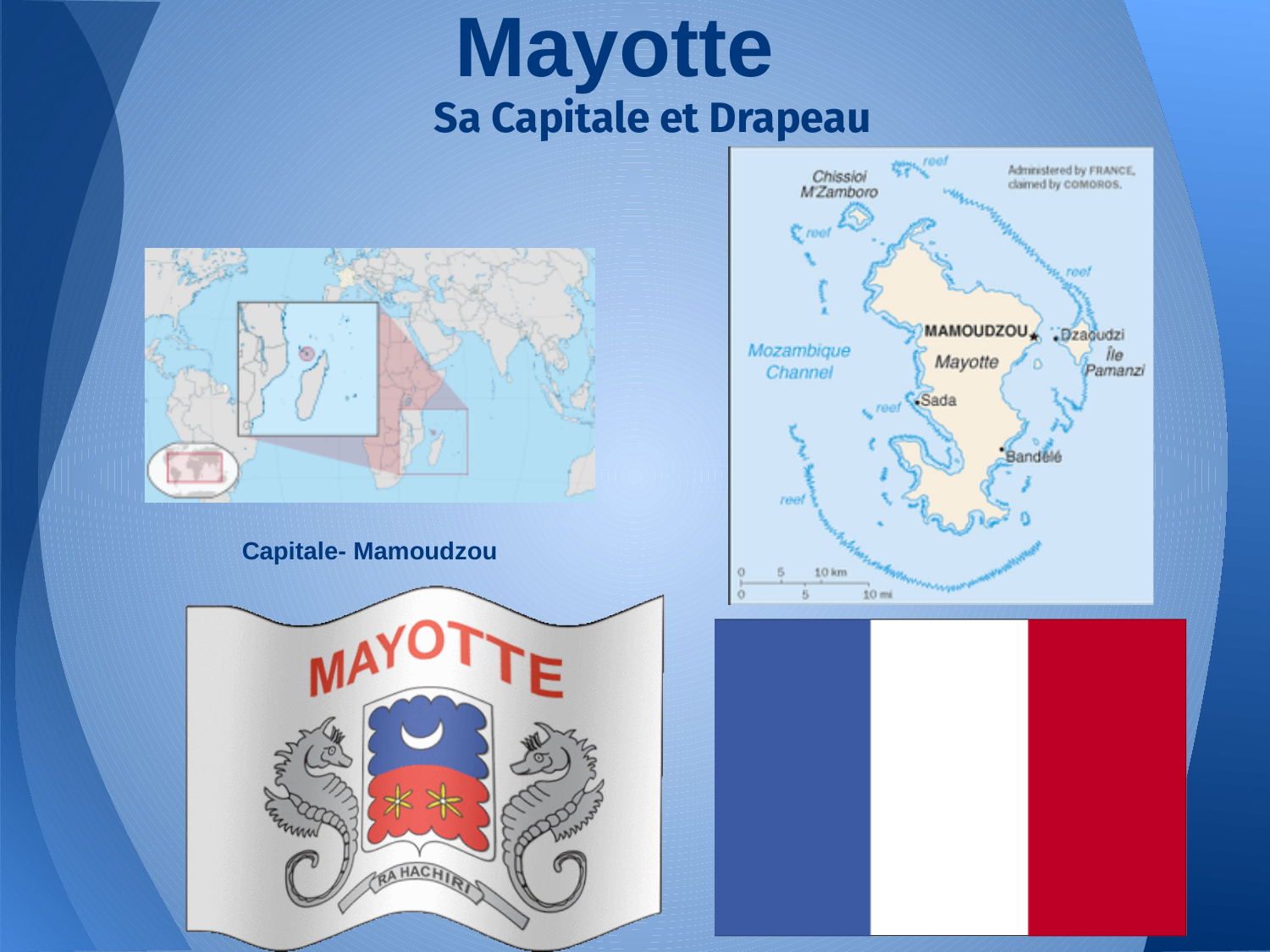

Mayotte
# Sa Capitale et Drapeau

Capitale- Mamoudzou